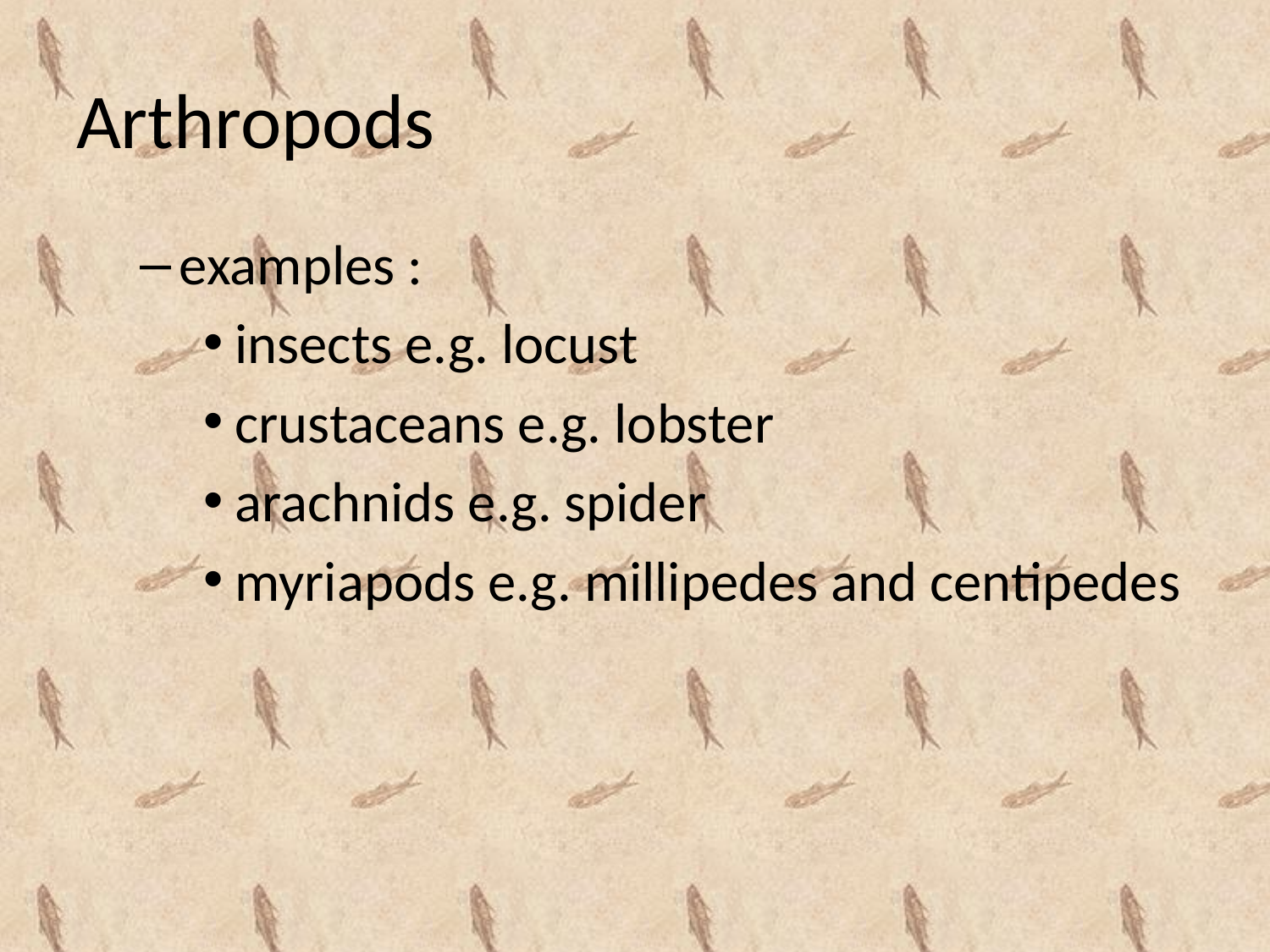

# Arthropods
examples :
insects e.g. locust
crustaceans e.g. lobster
arachnids e.g. spider
myriapods e.g. millipedes and centipedes